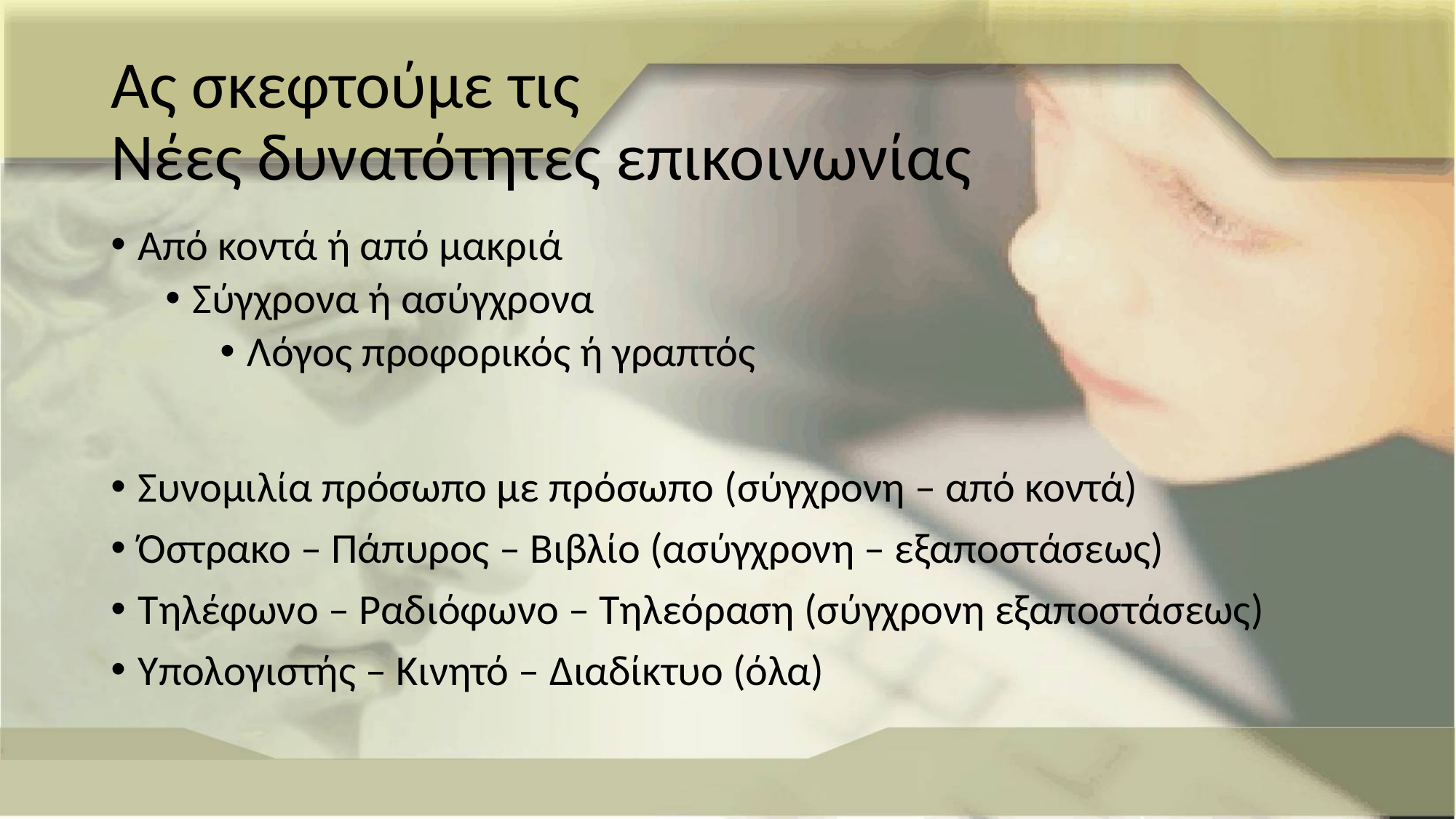

# Ας σκεφτούμε τις Νέες δυνατότητες επικοινωνίας
Από κοντά ή από μακριά
Σύγχρονα ή ασύγχρονα
Λόγος προφορικός ή γραπτός

Συνομιλία πρόσωπο με πρόσωπο (σύγχρονη – από κοντά)
Όστρακο – Πάπυρος – Βιβλίο (ασύγχρονη – εξαποστάσεως)
Τηλέφωνο – Ραδιόφωνο – Τηλεόραση (σύγχρονη εξαποστάσεως)
Υπολογιστής – Κινητό – Διαδίκτυο (όλα)